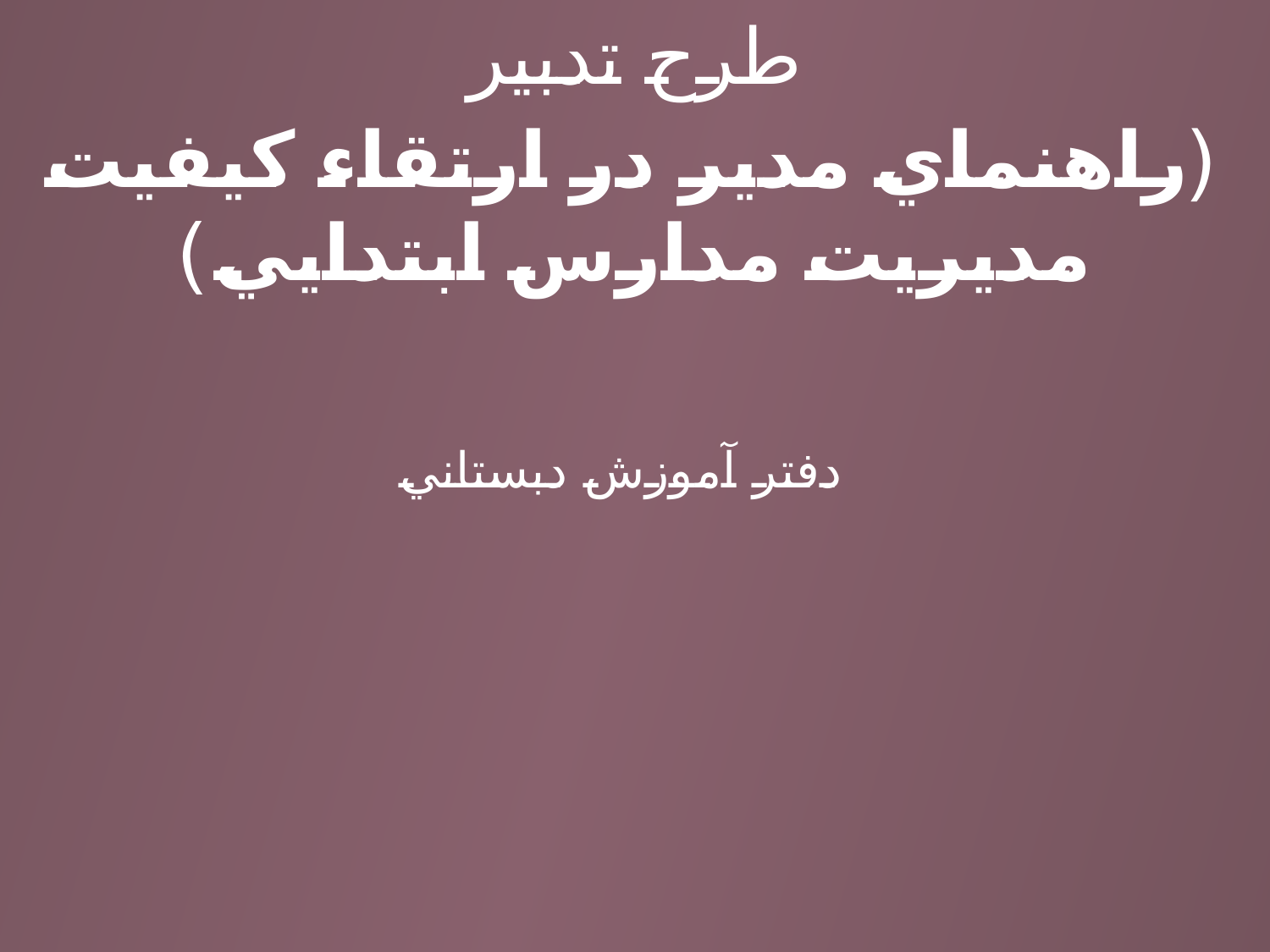

طرح تدبير
(راهنماي مدير در ارتقاء كيفيت مديريت مدارس ابتدايي)

   دفتر آموزش دبستاني